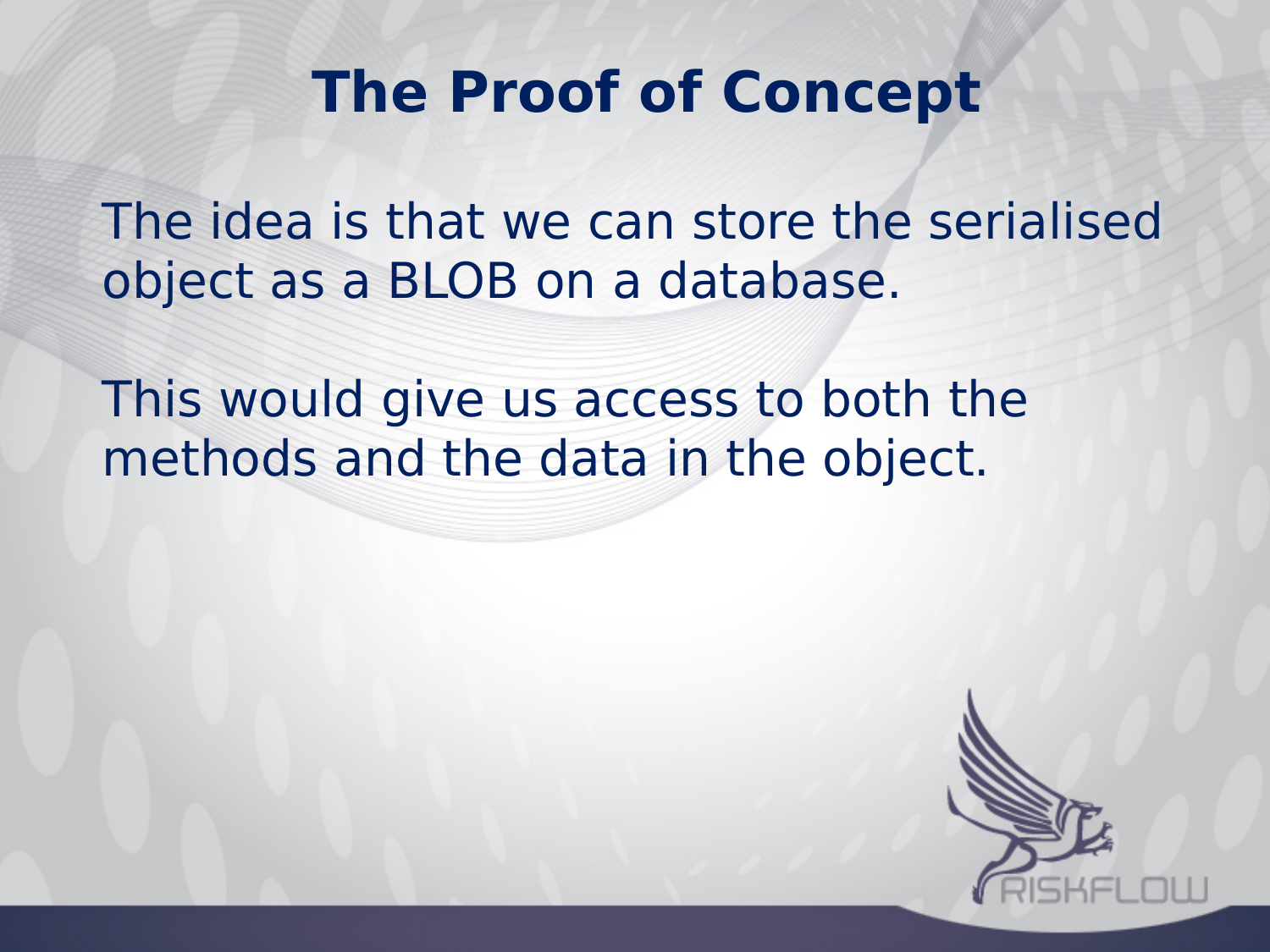

The Proof of Concept
The idea is that we can store the serialised object as a BLOB on a database.

This would give us access to both the methods and the data in the object.